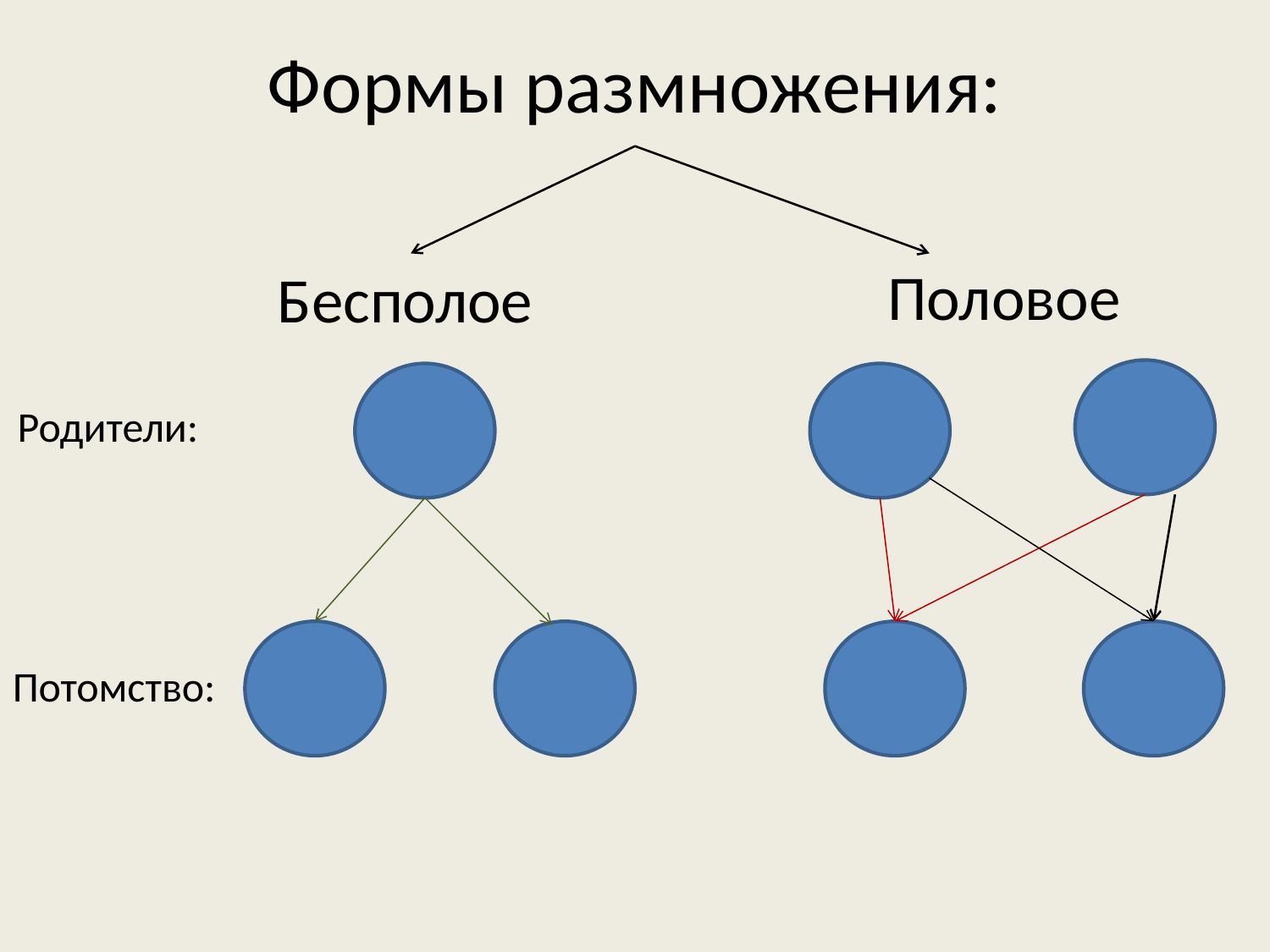

# Формы размножения:
Половое
Бесполое

Родители:

Потомство: